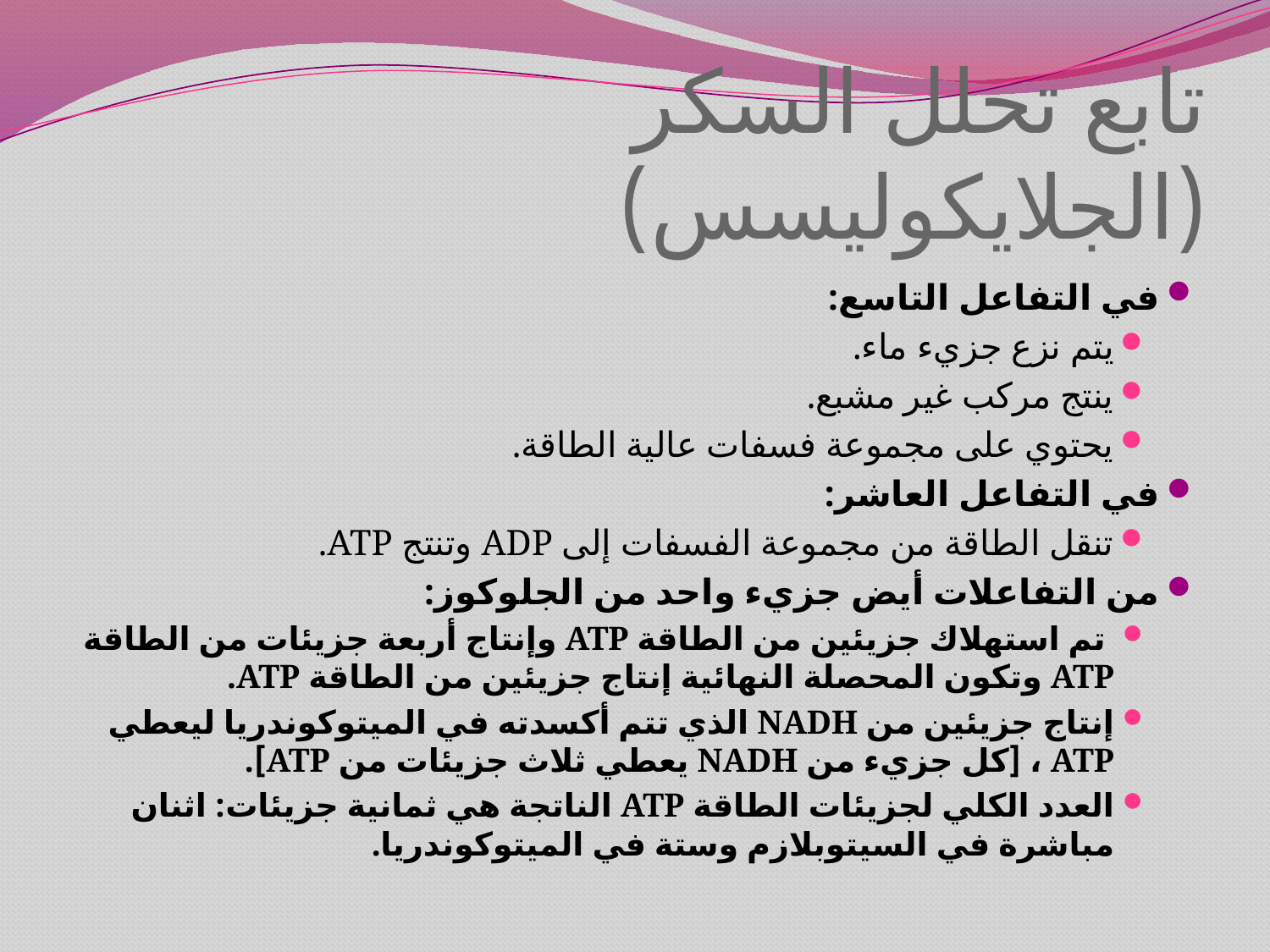

# تابع تحلل السكر (الجلايكوليسس)
في التفاعل التاسع:
يتم نزع جزيء ماء.
ينتج مركب غير مشبع.
يحتوي على مجموعة فسفات عالية الطاقة.
في التفاعل العاشر:
تنقل الطاقة من مجموعة الفسفات إلى ADP وتنتج ATP.
من التفاعلات أيض جزيء واحد من الجلوكوز:
 تم استهلاك جزيئين من الطاقة ATP وإنتاج أربعة جزيئات من الطاقة ATP وتكون المحصلة النهائية إنتاج جزيئين من الطاقة ATP.
إنتاج جزيئين من NADH الذي تتم أكسدته في الميتوكوندريا ليعطي ATP ، [كل جزيء من NADH يعطي ثلاث جزيئات من ATP].
العدد الكلي لجزيئات الطاقة ATP الناتجة هي ثمانية جزيئات: اثنان مباشرة في السيتوبلازم وستة في الميتوكوندريا.